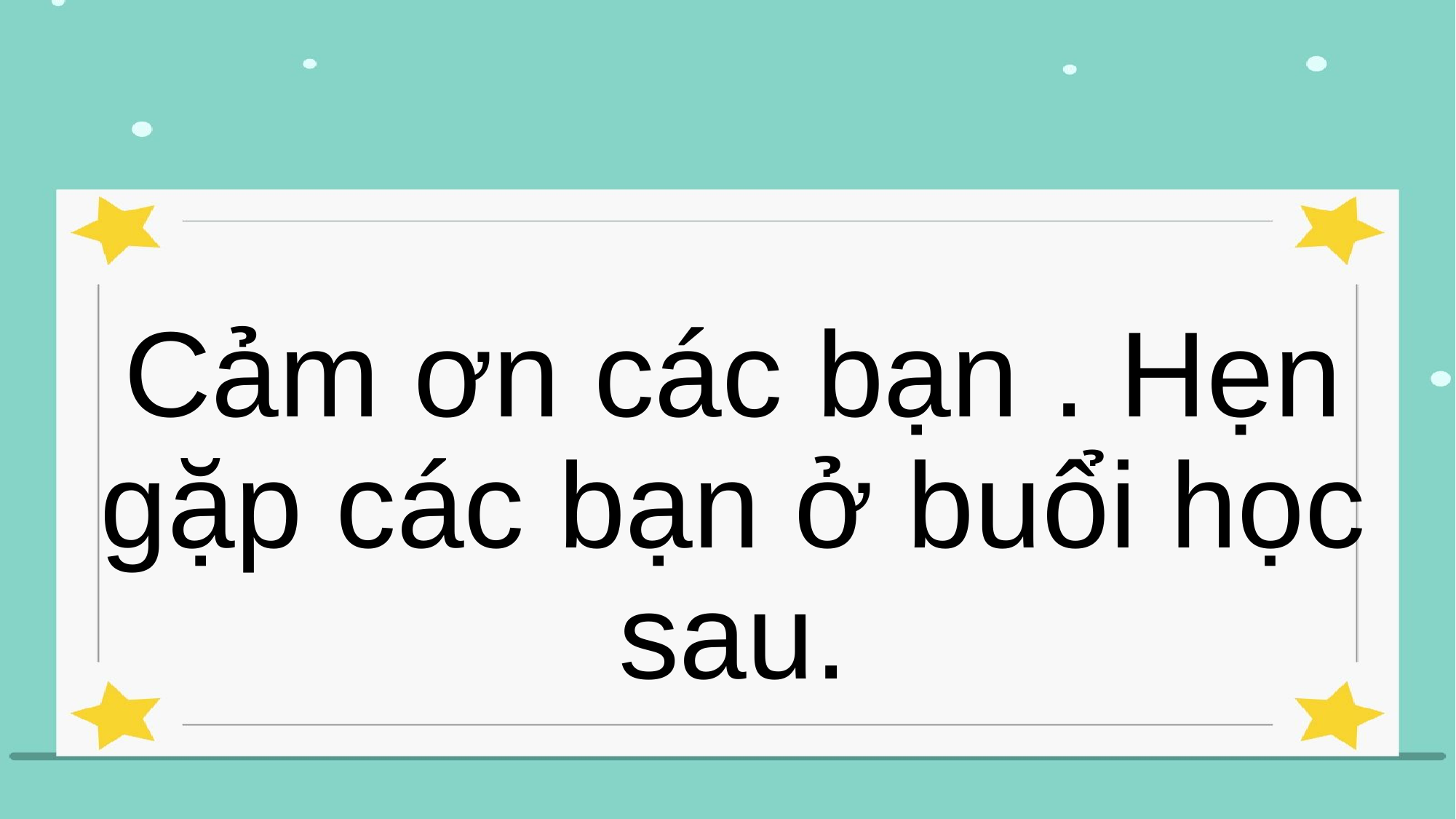

#

Cảm ơn các bạn . Hẹn gặp các bạn ở buổi học sau.